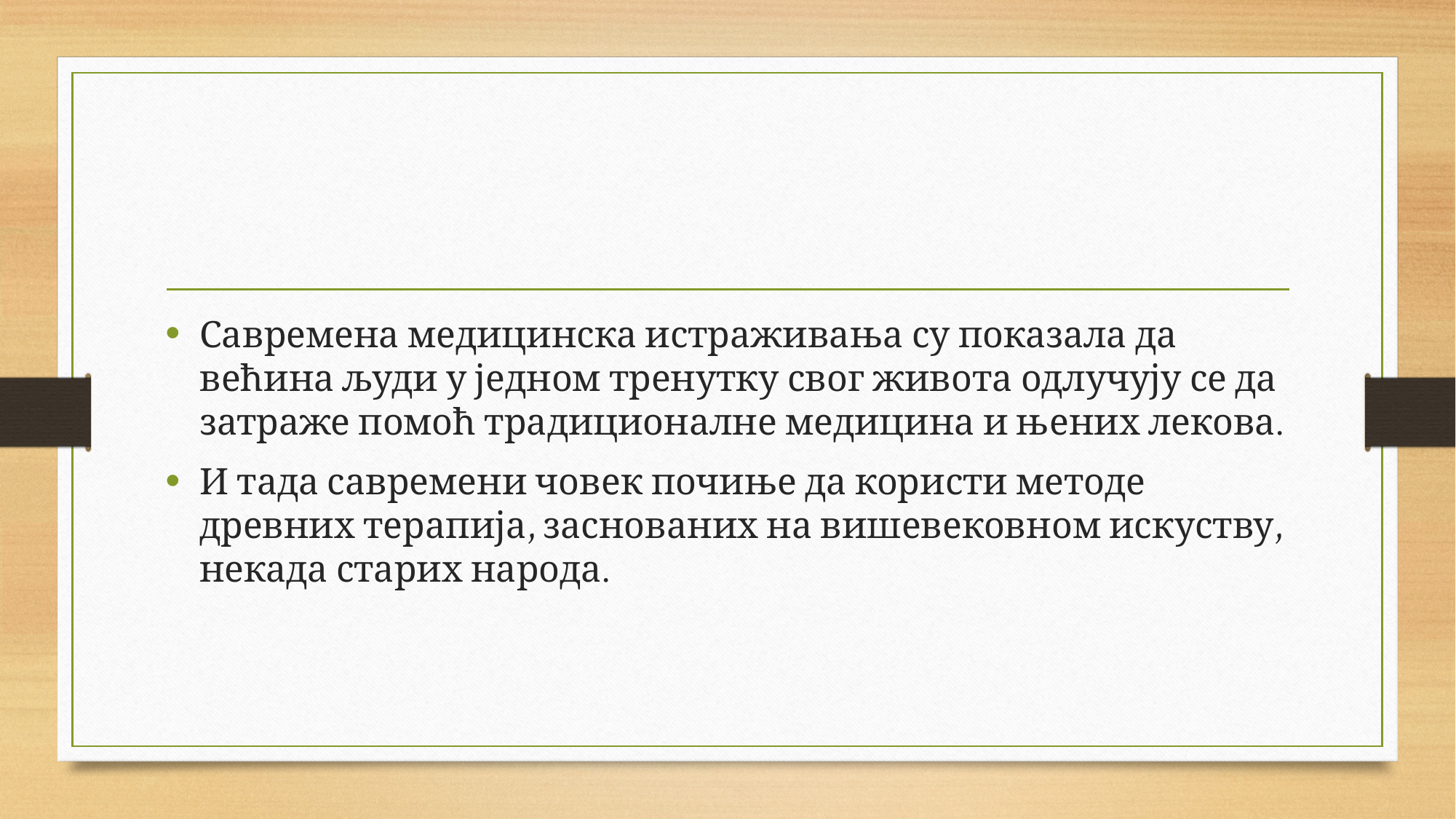

Савремена медицинска истраживања су показала да већина људи у једном тренутку свог живота одлучују се да затраже помоћ традиционалне медицина и њених лекова.
И тада савремени човек почиње да користи методе древних терапија, заснованих на вишевековном искуству, некада старих народа.